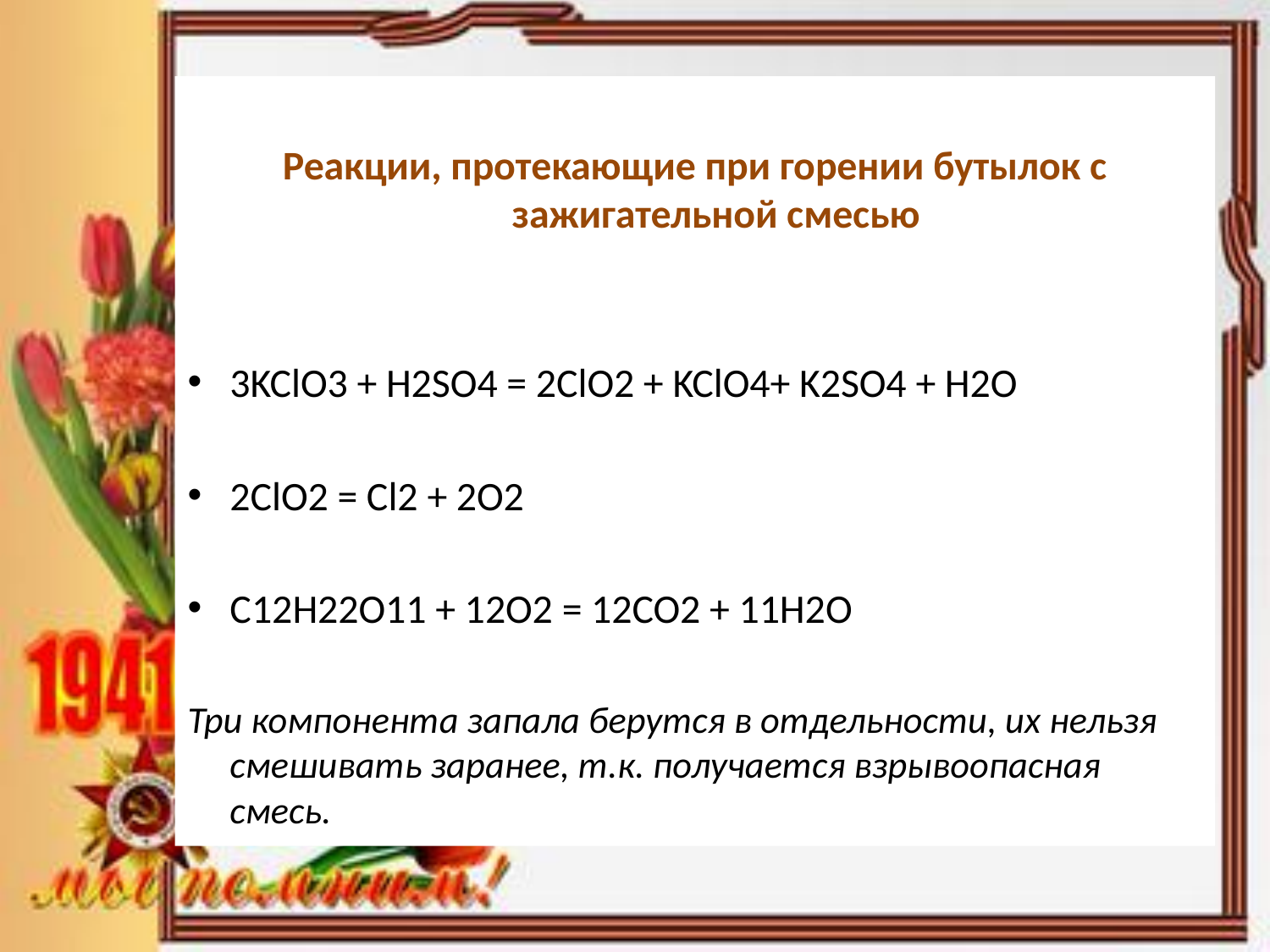

Реакции, протекающие при горении бутылок с зажигательной смесью

3KClO3 + H2SO4 = 2ClO2 + KClO4+ K2SO4 + H2O

2ClO2 = Cl2 + 2O2

С12H22O11 + 12O2 = 12CO2 + 11H2O

Три компонента запала берутся в отдельности, их нельзя смешивать заранее, т.к. получается взрывоопасная смесь.